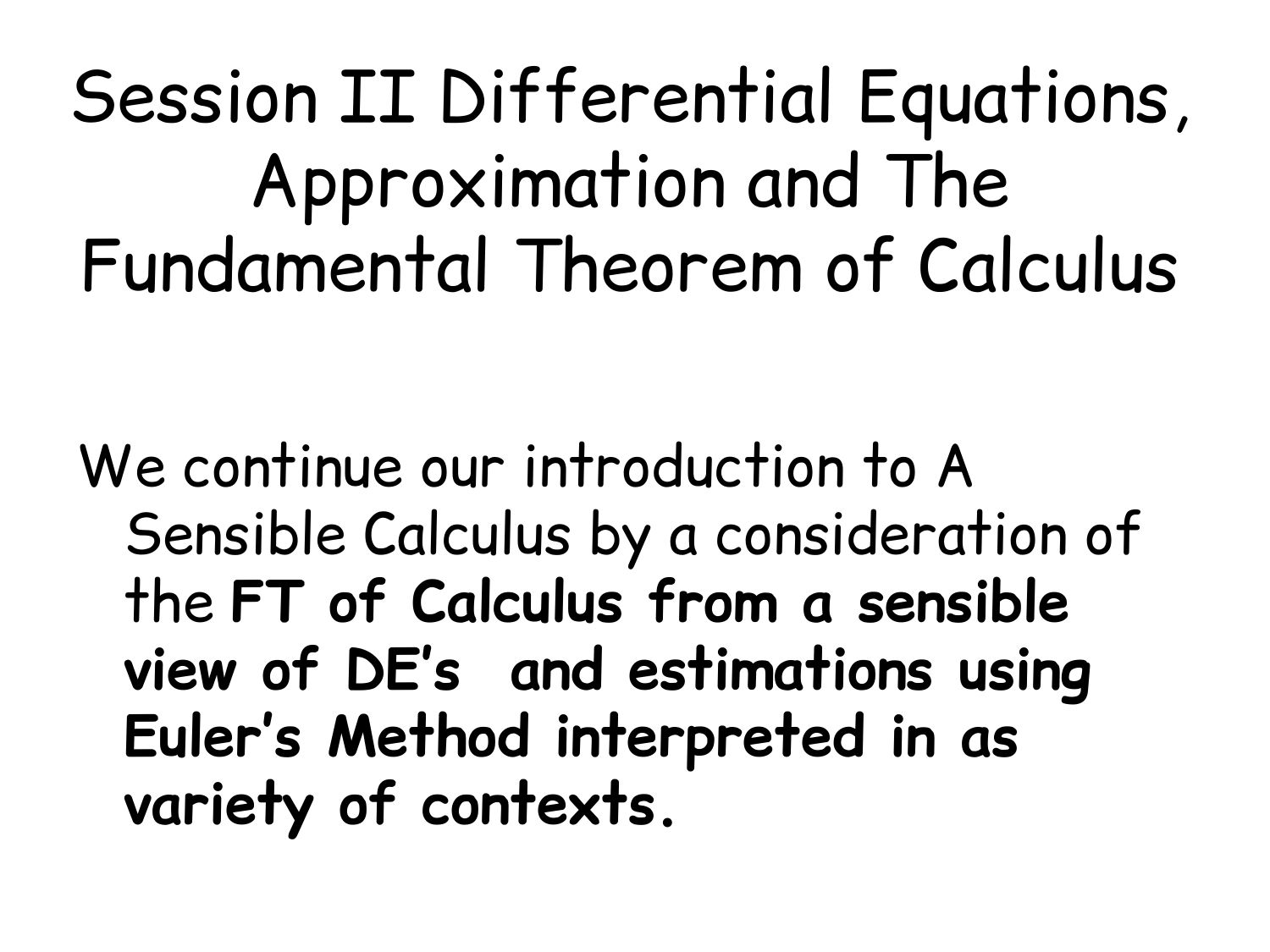

Session II Differential Equations, Approximation and The Fundamental Theorem of Calculus
We continue our introduction to A Sensible Calculus by a consideration of the FT of Calculus from a sensible view of DE’s  and estimations using Euler’s Method interpreted in as variety of contexts.